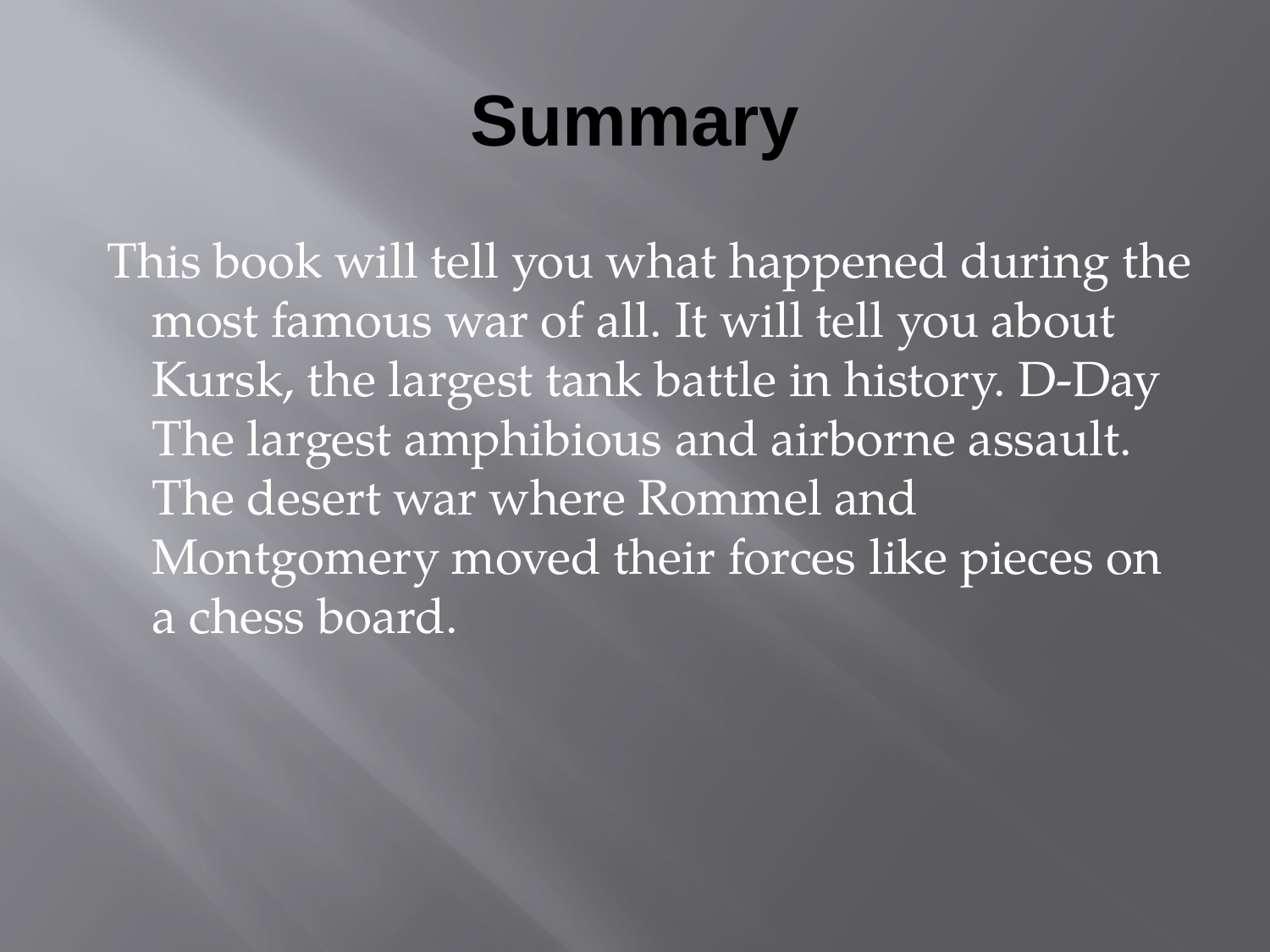

# Summary
 This book will tell you what happened during the most famous war of all. It will tell you about Kursk, the largest tank battle in history. D-Day The largest amphibious and airborne assault.  The desert war where Rommel and Montgomery moved their forces like pieces on a chess board.